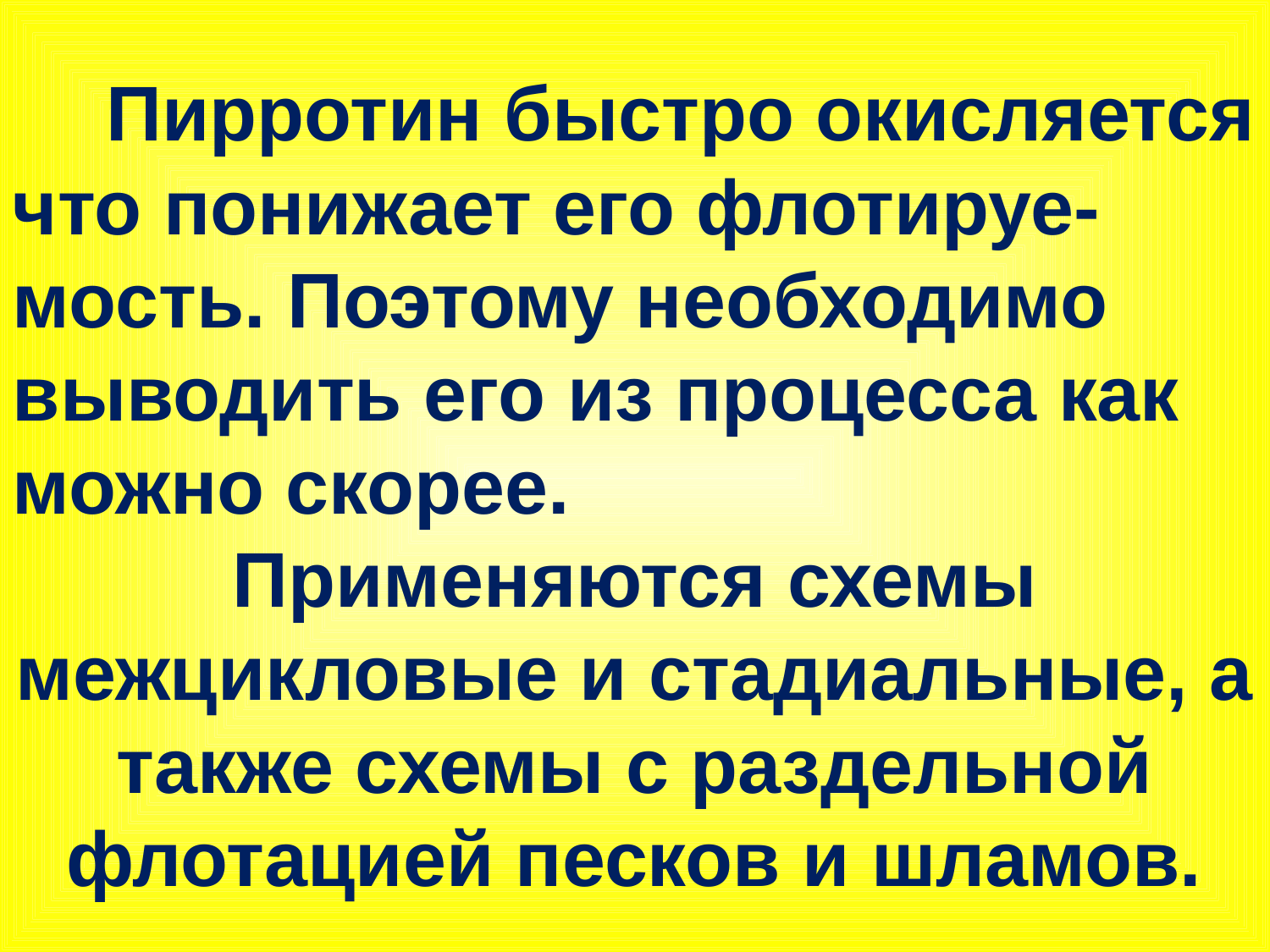

Пирротин быстро окисляется что понижает его флотируе-мость. Поэтому необходимо выводить его из процесса как можно скорее.
Применяются схемы межцикловые и стадиальные, а также схемы с раздельной флотацией песков и шламов.